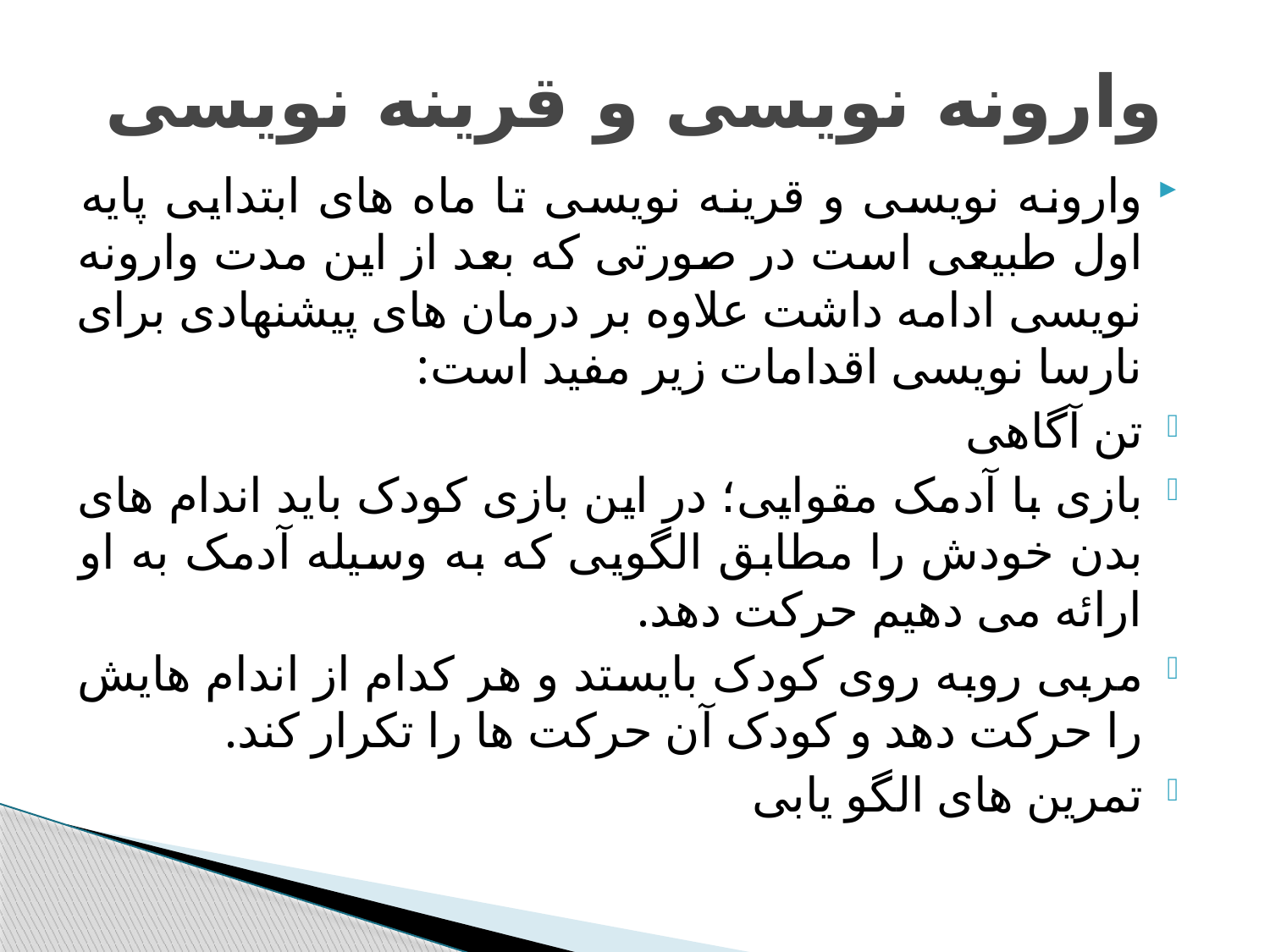

# وارونه نویسی و قرینه نویسی
وارونه نویسی و قرینه نویسی تا ماه های ابتدایی پایه اول طبیعی است در صورتی که بعد از این مدت وارونه نویسی ادامه داشت علاوه بر درمان های پیشنهادی برای نارسا نویسی اقدامات زیر مفید است:
تن آگاهی
بازی با آدمک مقوایی؛ در این بازی کودک باید اندام های بدن خودش را مطابق الگویی که به وسیله آدمک به او ارائه می دهیم حرکت دهد.
مربی روبه روی کودک بایستد و هر کدام از اندام هایش را حرکت دهد و کودک آن حرکت ها را تکرار کند.
تمرین های الگو یابی